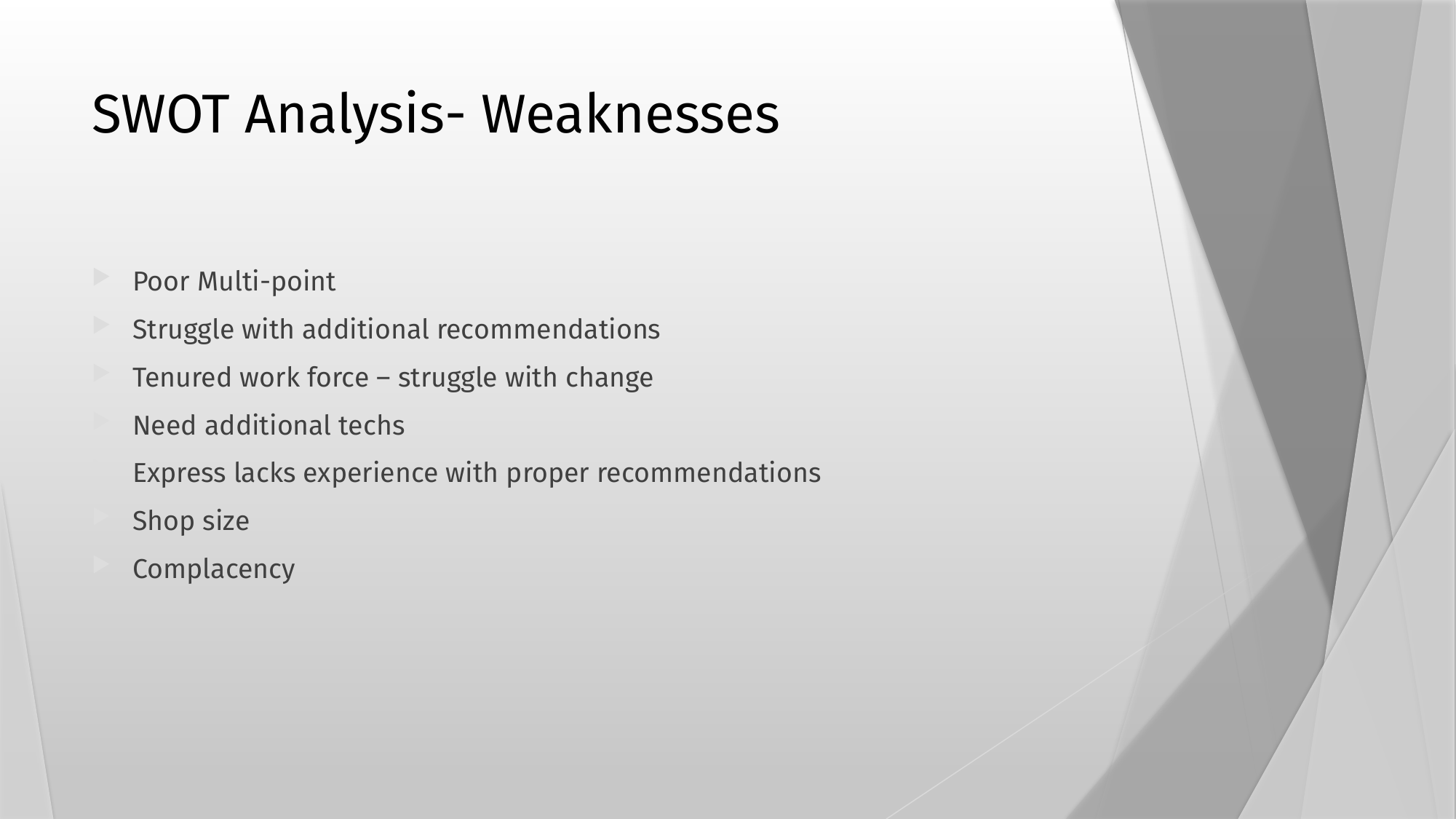

# SWOT Analysis- Weaknesses
Poor Multi-point
Struggle with additional recommendations
Tenured work force – struggle with change
Need additional techs
Express lacks experience with proper recommendations
Shop size
Complacency